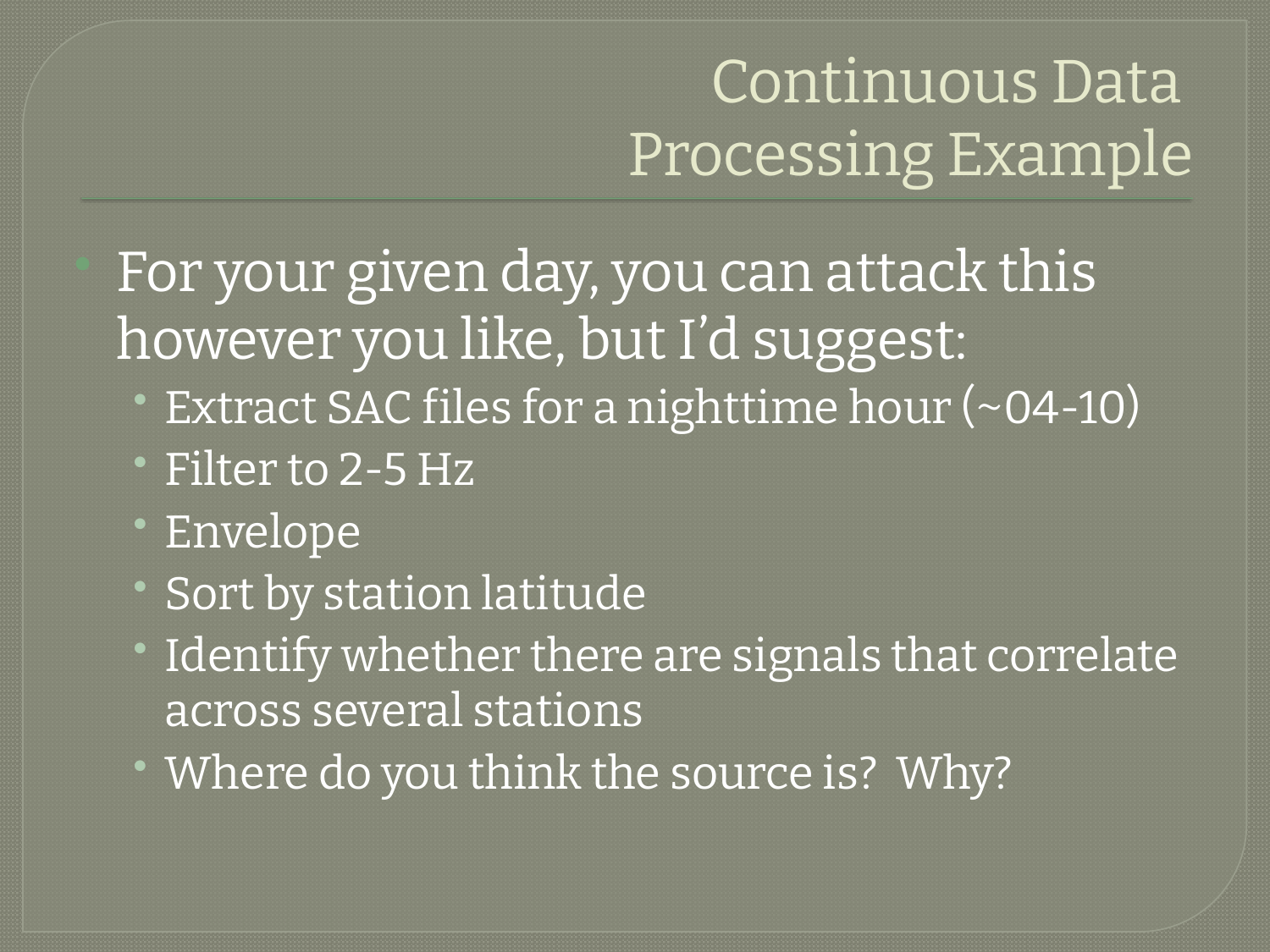

# Continuous Data Processing Example
For your given day, you can attack this however you like, but I’d suggest:
Extract SAC files for a nighttime hour (~04-10)
Filter to 2-5 Hz
Envelope
Sort by station latitude
Identify whether there are signals that correlate across several stations
Where do you think the source is?  Why?